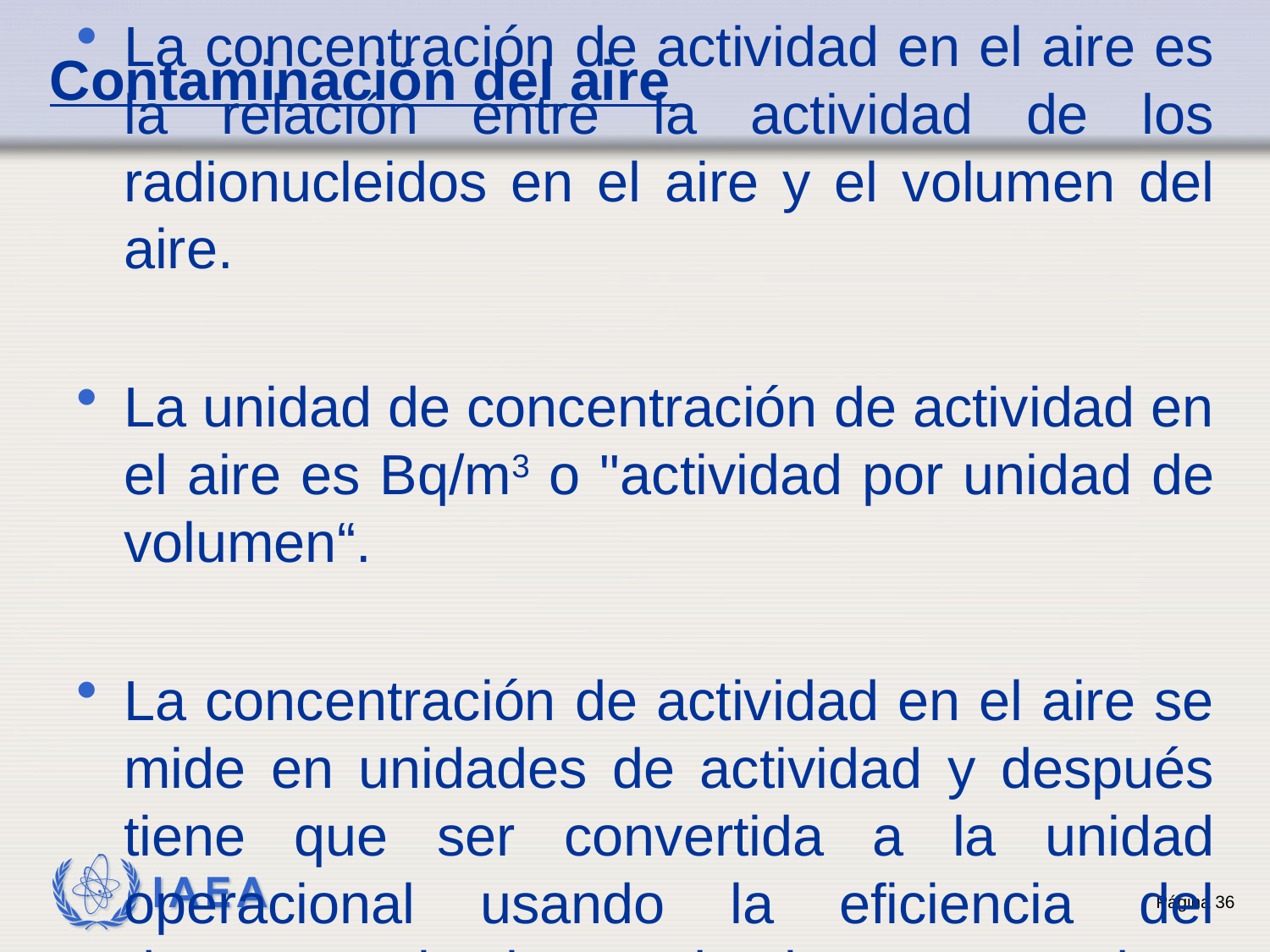

# Contaminación del aire
La concentración de actividad en el aire es la relación entre la actividad de los radionucleidos en el aire y el volumen del aire.

La unidad de concentración de actividad en el aire es Bq/m3 o "actividad por unidad de volumen“.

La concentración de actividad en el aire se mide en unidades de actividad y después tiene que ser convertida a la unidad operacional usando la eficiencia del detector y el volumen de aire muestreado.
36